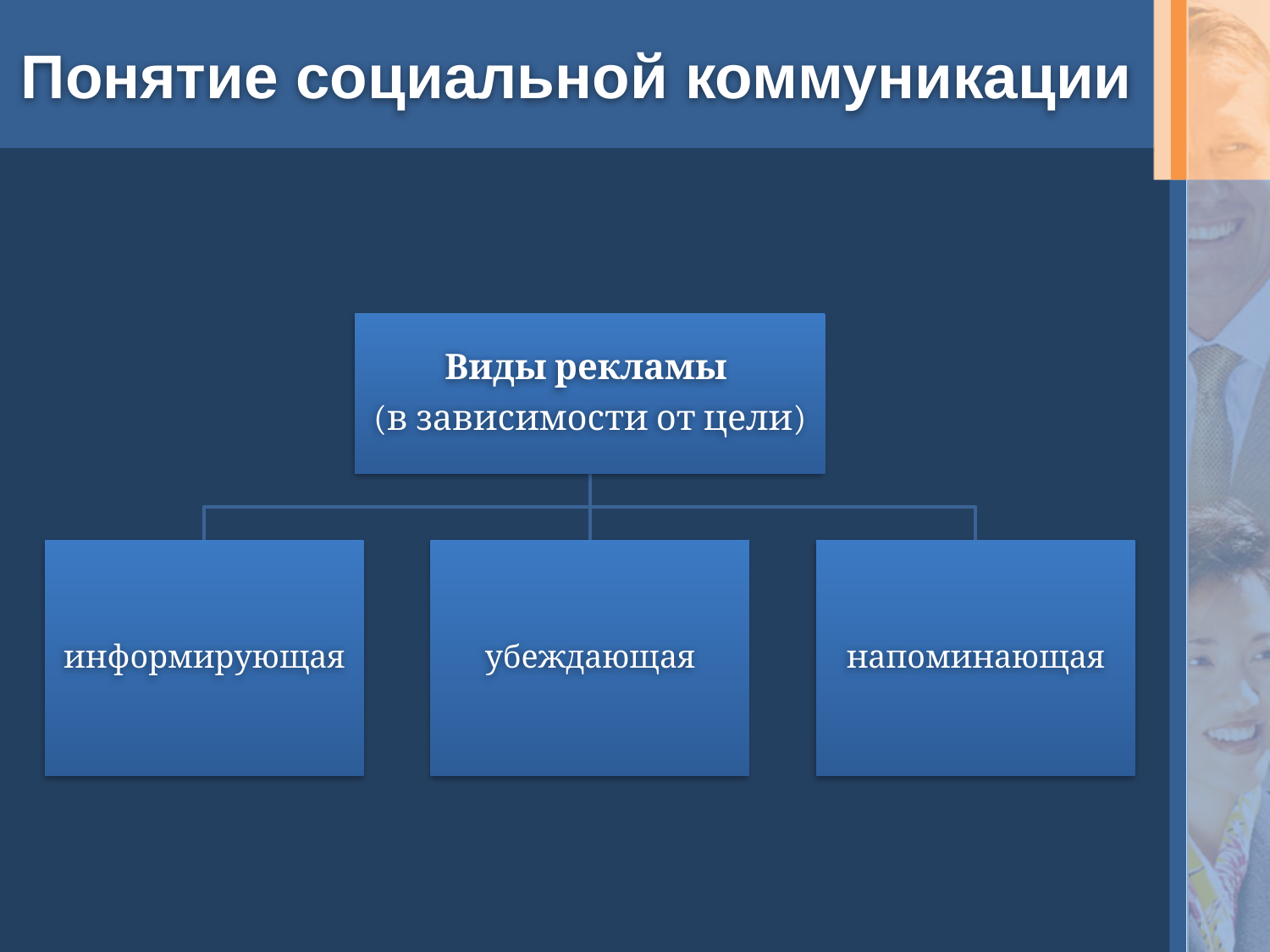

# Понятие социальной коммуникации

Виды рекламы
(в зависимости от цели)

информирующая

убеждающая

напоминающая